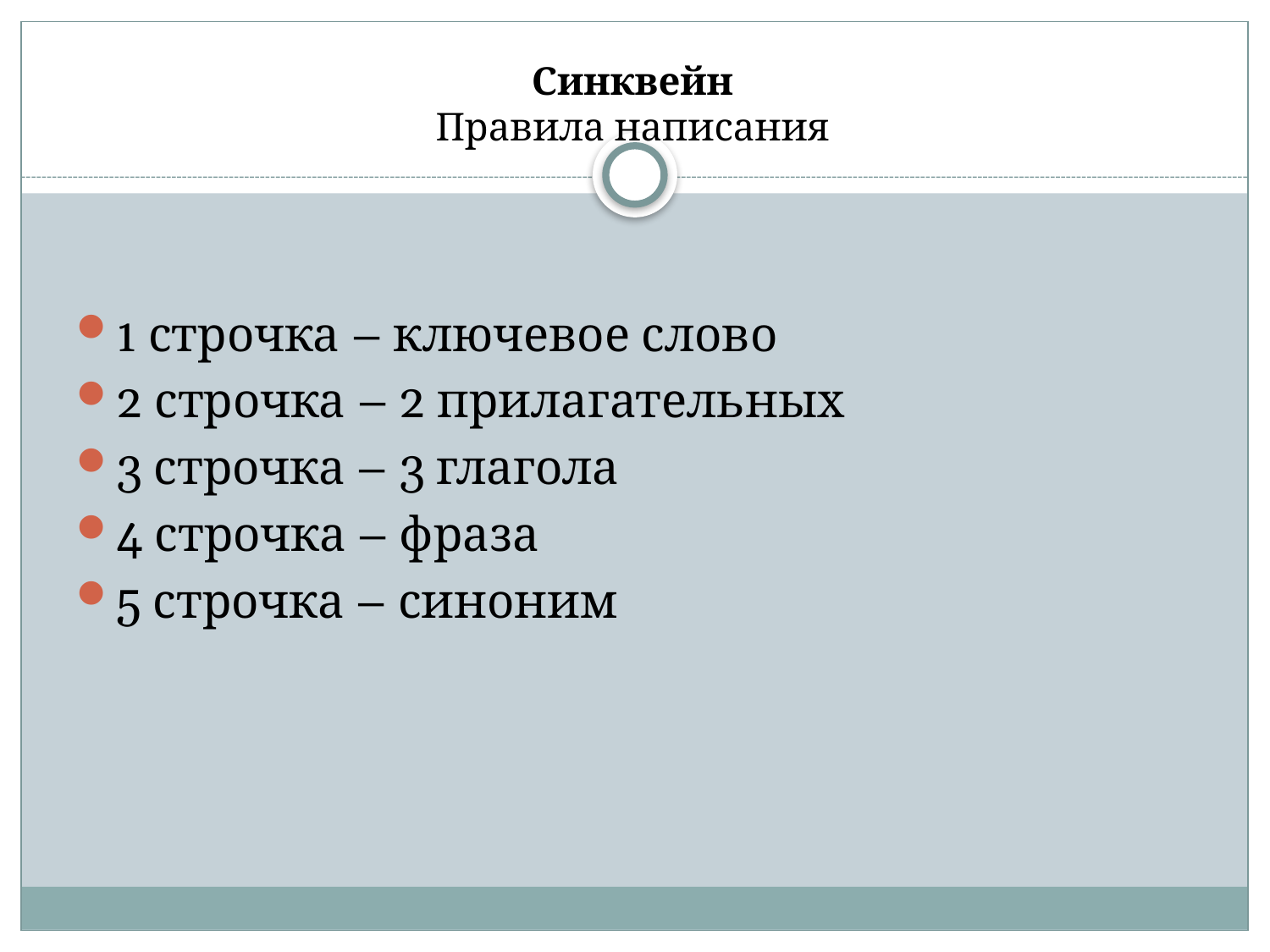

# Синквейн Правила написания
1 строчка – ключевое слово
2 строчка – 2 прилагательных
3 строчка – 3 глагола
4 строчка – фраза
5 строчка – синоним